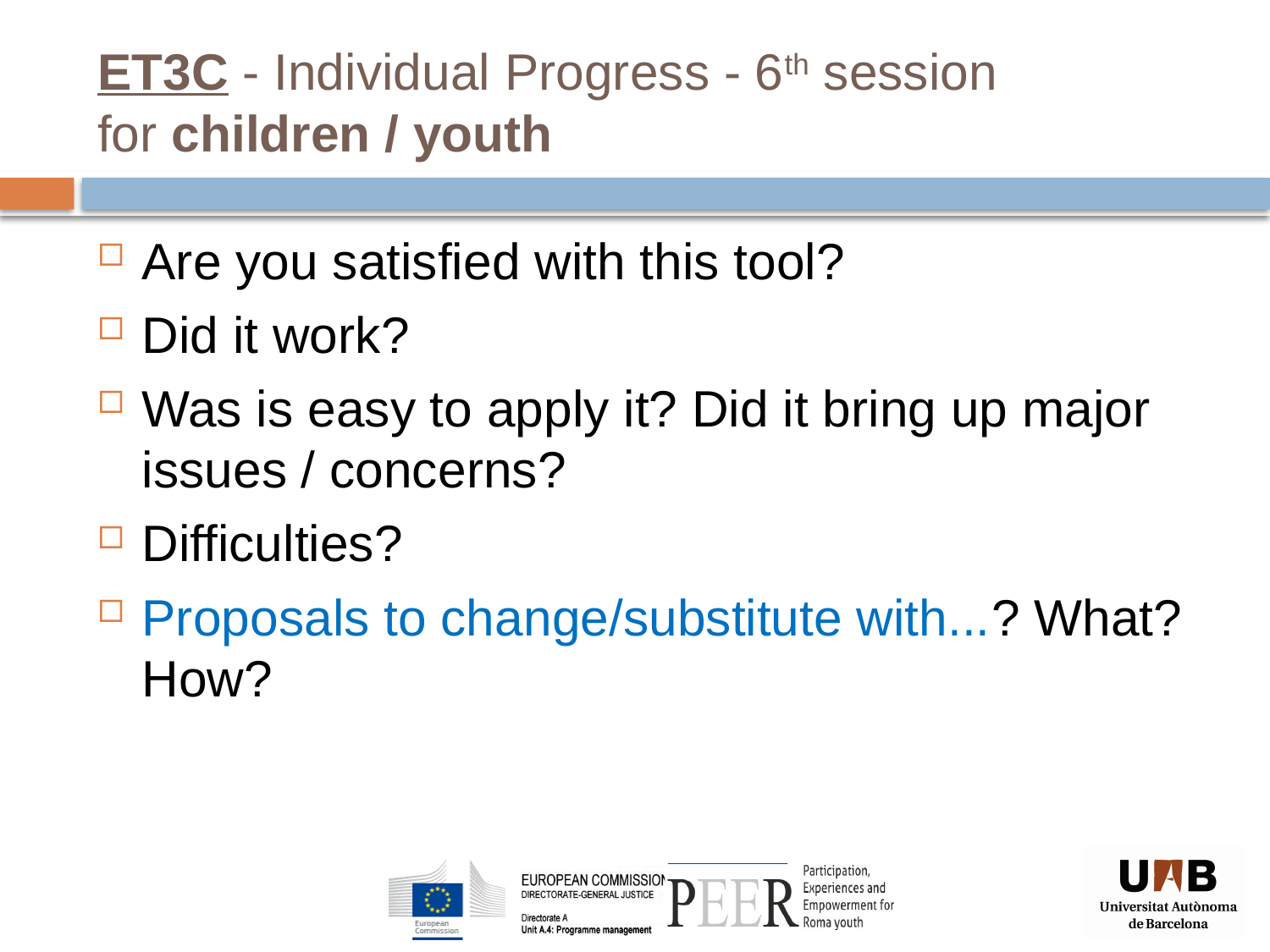

# ET3C - Individual Progress - 6th session for children / youth
Are you satisfied with this tool?
Did it work?
Was is easy to apply it? Did it bring up major issues / concerns?
Difficulties?
Proposals to change/substitute with...? What? How?